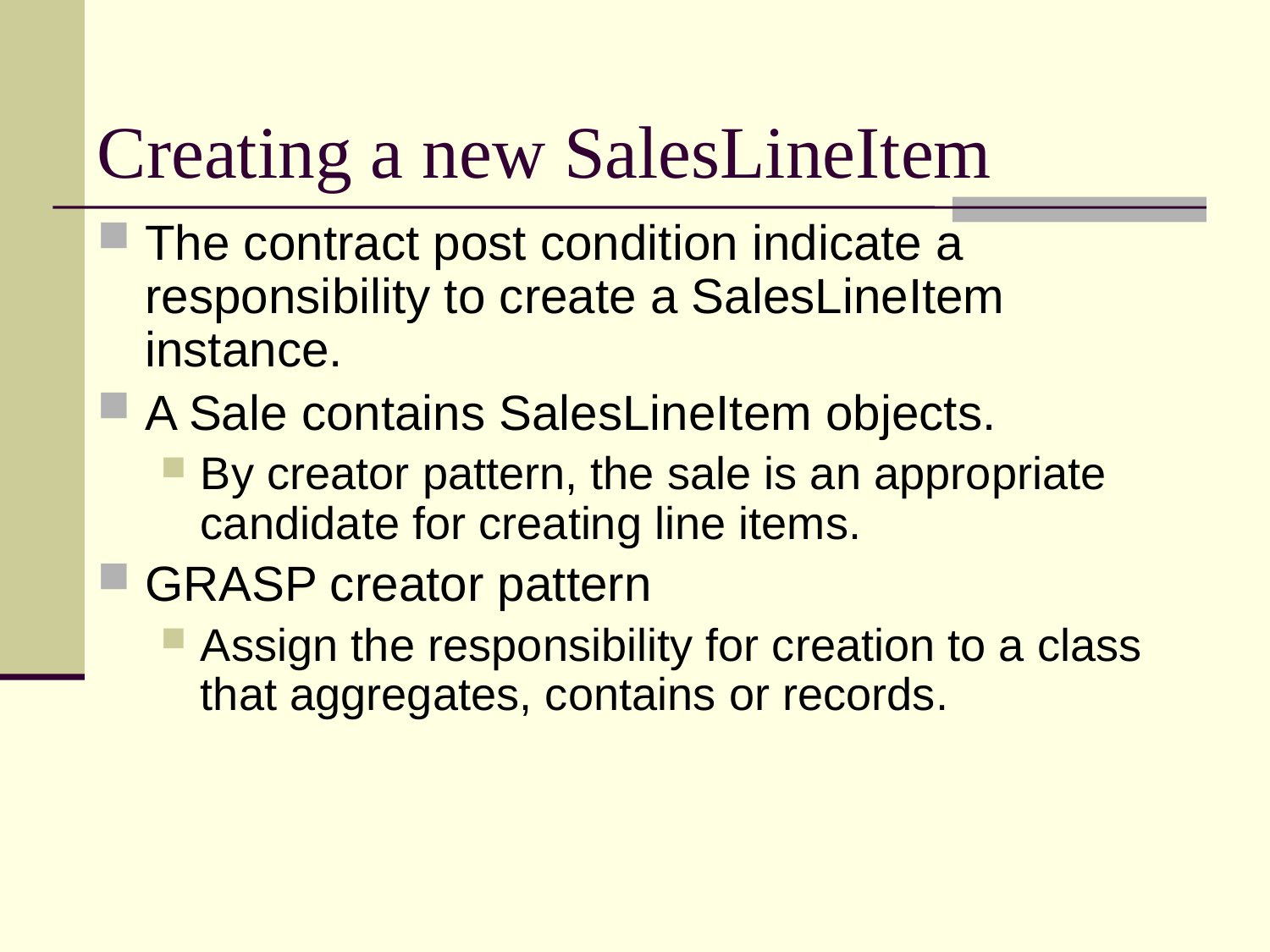

# Creating a new SalesLineItem
The contract post condition indicate a responsibility to create a SalesLineItem instance.
A Sale contains SalesLineItem objects.
By creator pattern, the sale is an appropriate candidate for creating line items.
GRASP creator pattern
Assign the responsibility for creation to a class that aggregates, contains or records.